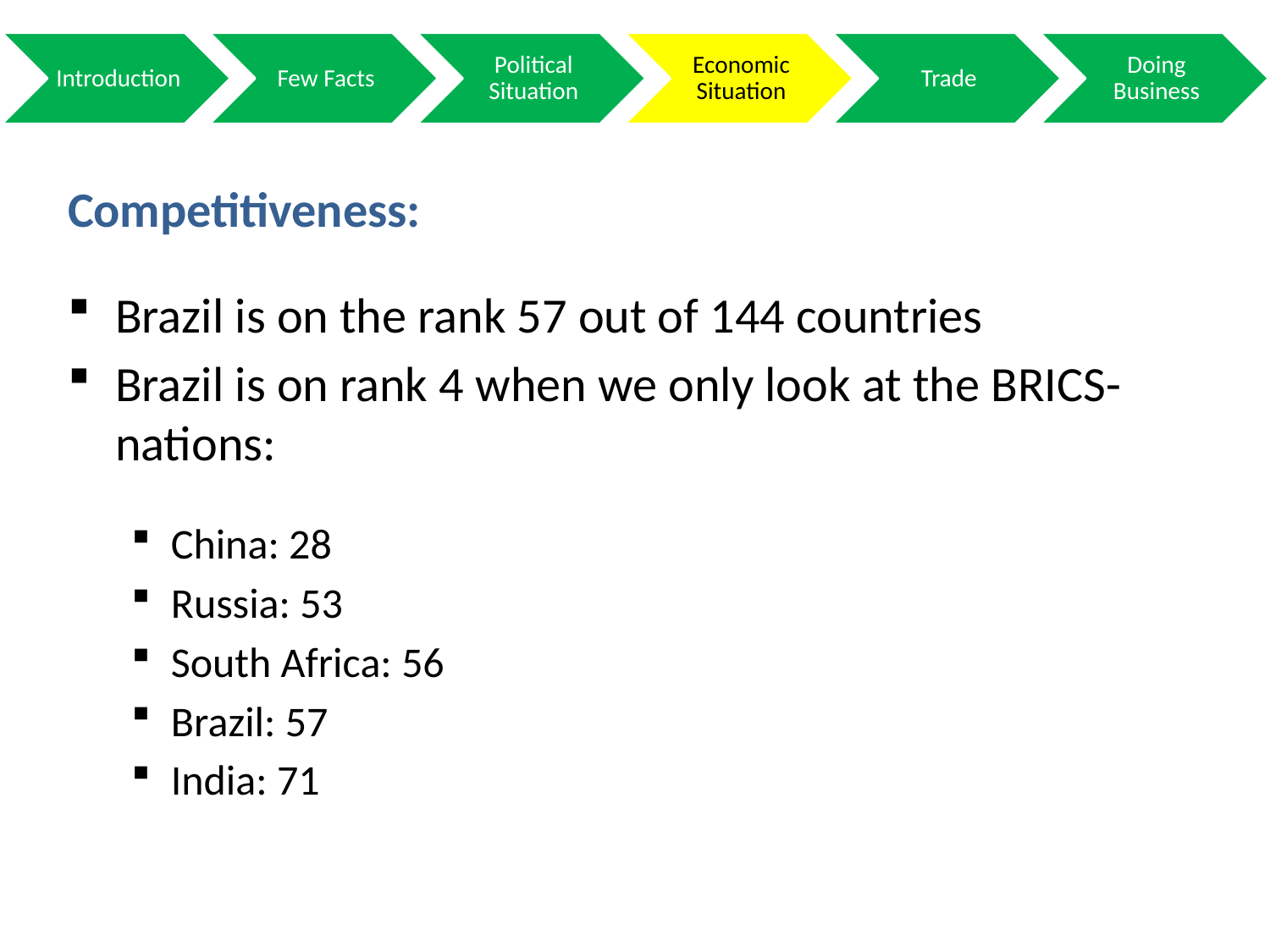

Introduction
Few Facts
Political Situation
Economic Situation
Trade
Doing Business
Competitiveness:

Brazil is on the rank 57 out of 144 countries
Brazil is on rank 4 when we only look at the BRICS-nations:

China: 28
Russia: 53
South Africa: 56
Brazil: 57
India: 71